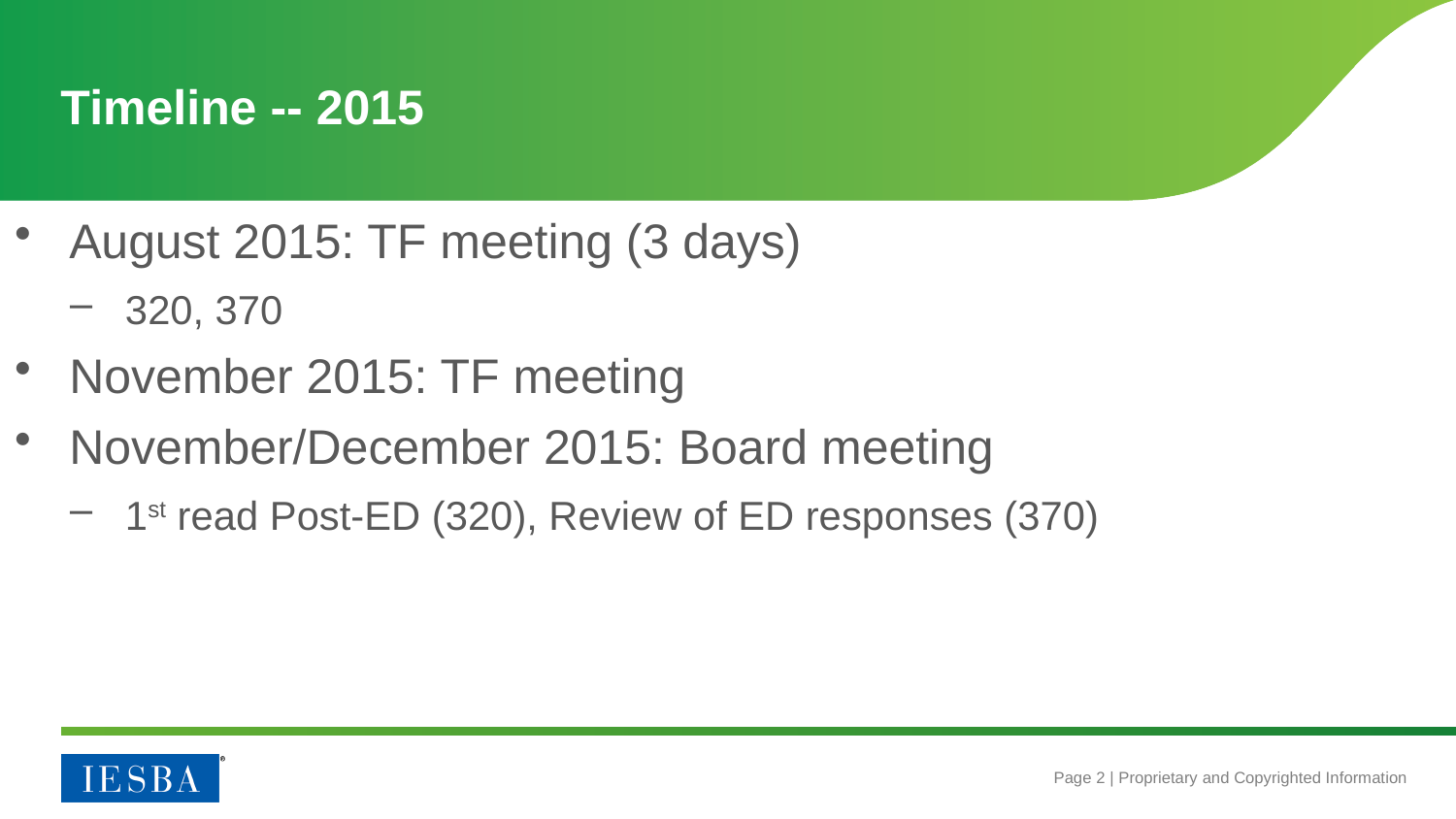

# Timeline -- 2015
August 2015: TF meeting (3 days)
320, 370
November 2015: TF meeting
November/December 2015: Board meeting
1st read Post-ED (320), Review of ED responses (370)